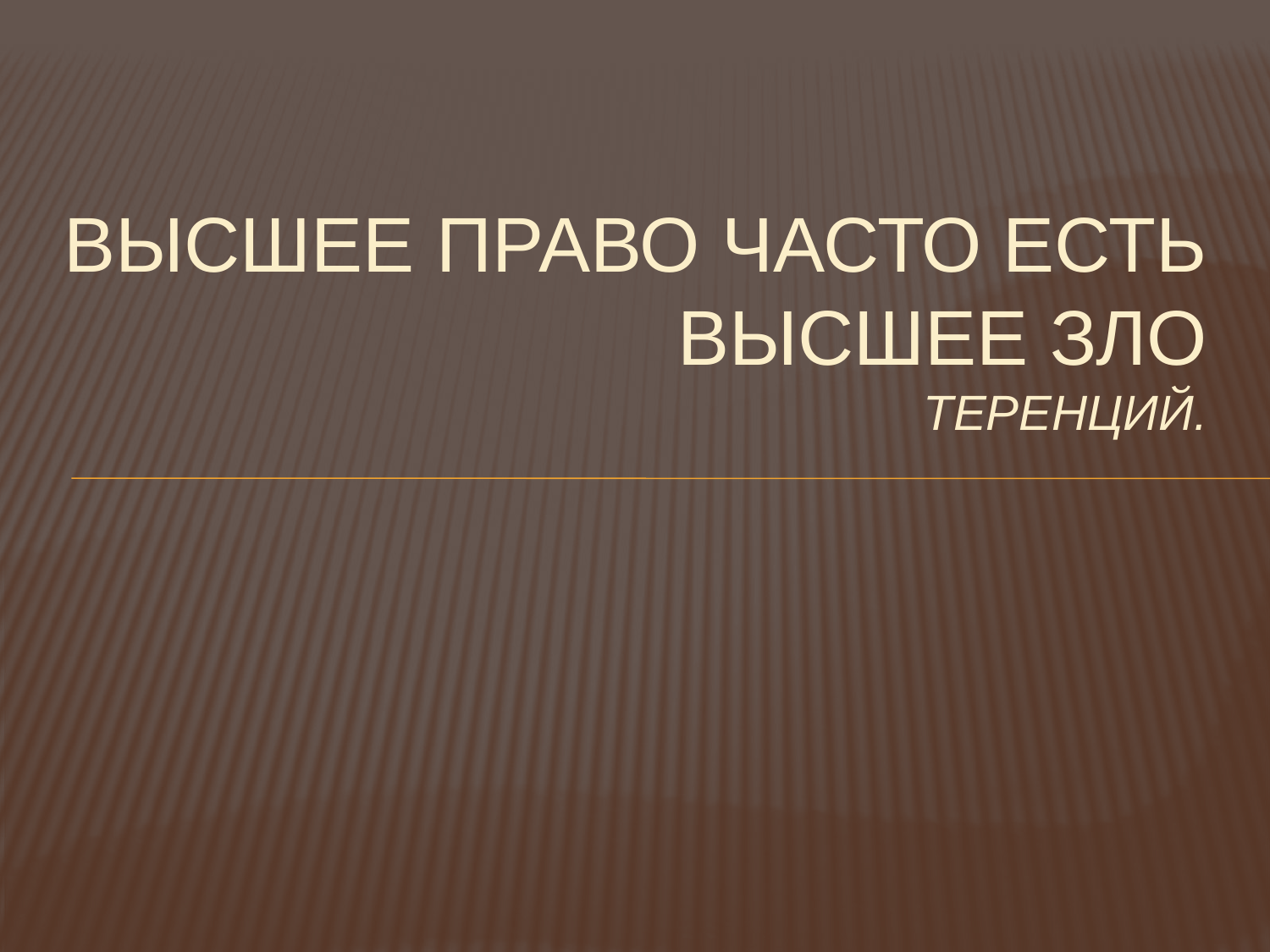

# Высшее право часто есть высшее зло Теренций.